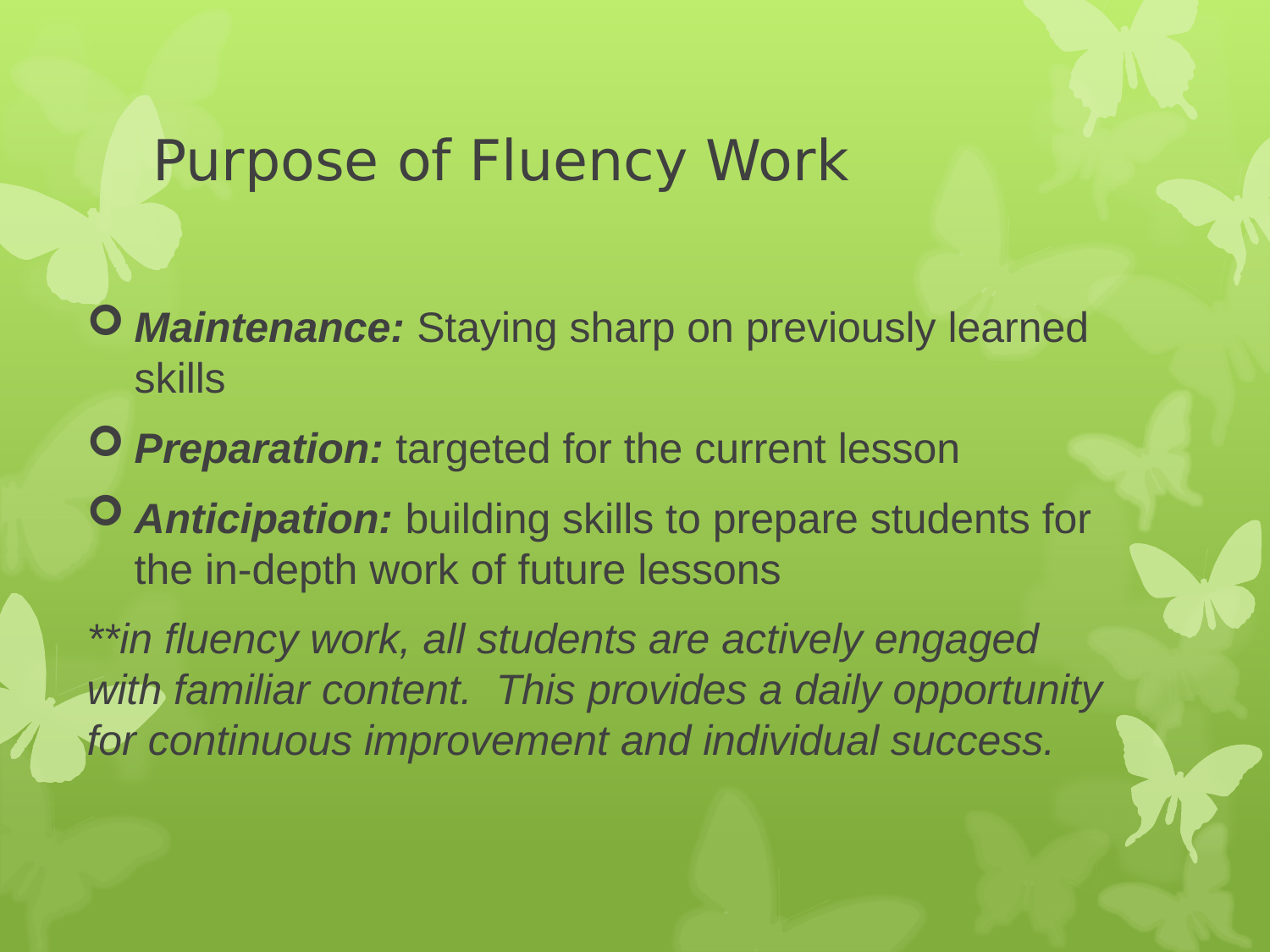

# Purpose of Fluency Work
Maintenance: Staying sharp on previously learned skills
Preparation: targeted for the current lesson
Anticipation: building skills to prepare students for the in-depth work of future lessons
**in fluency work, all students are actively engaged with familiar content.  This provides a daily opportunity for continuous improvement and individual success.